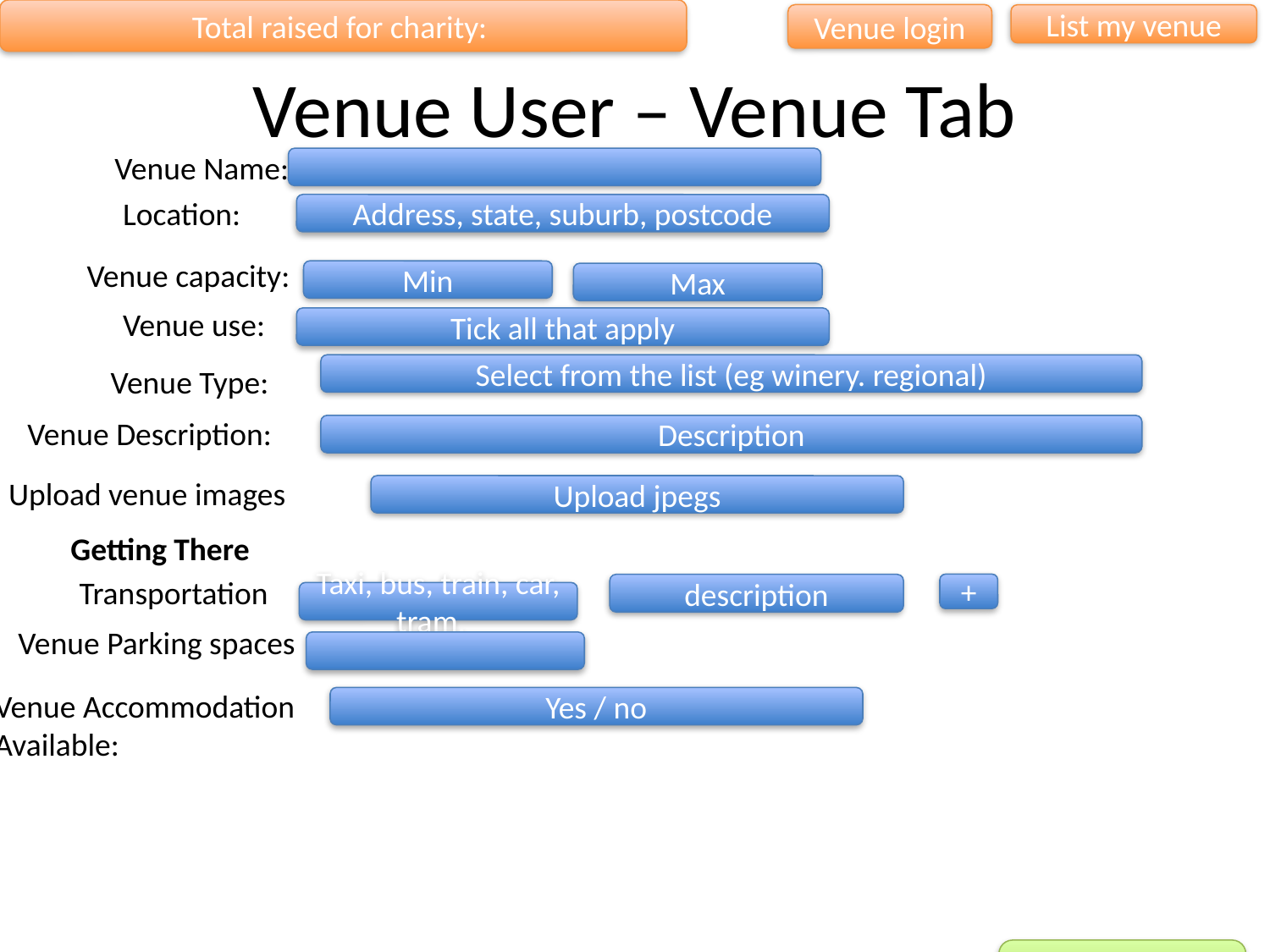

Total raised for charity:
Venue login
List my venue
# Venue User – Venue Tab
Venue Name:

Location:
Address, state, suburb, postcode
Venue capacity:
Min
Max
Venue use:
Tick all that apply
Select from the list (eg winery. regional)
Venue Type:
Venue Description:
Description
Upload venue images
Upload jpegs
Getting There
Transportation
+
description
Taxi, bus, train, car, tram,
Venue Parking spaces

Venue Accommodation Available:
Yes / no
Next